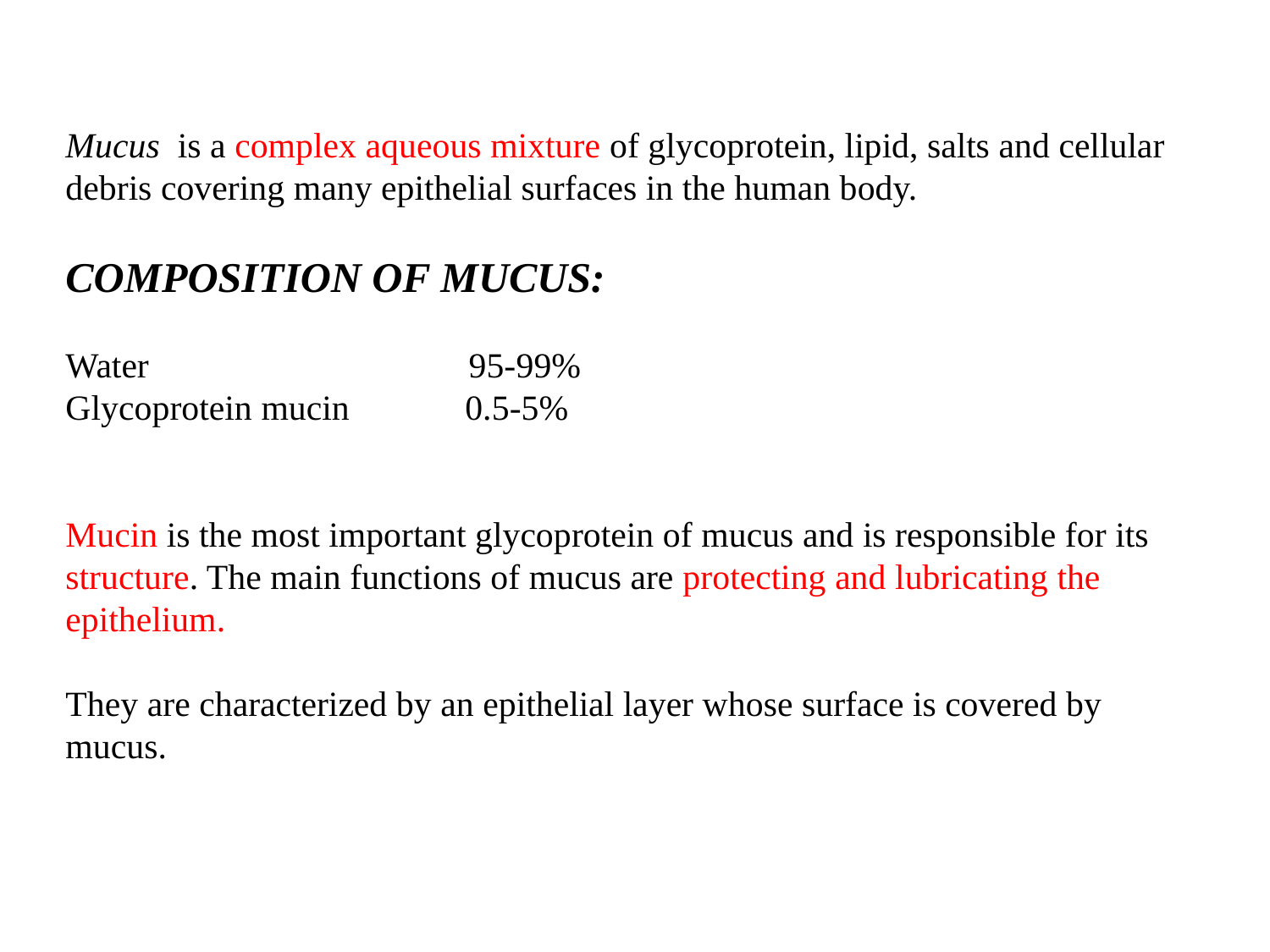

# Mucus  is a complex aqueous mixture of glycoprotein, lipid, salts and cellular debris covering many epithelial surfaces in the human body. COMPOSITION OF MUCUS: Water                                    95-99% Glycoprotein mucin             0.5-5% Mucin is the most important glycoprotein of mucus and is responsible for its structure. The main functions of mucus are protecting and lubricating the epithelium. They are characterized by an epithelial layer whose surface is covered by mucus.